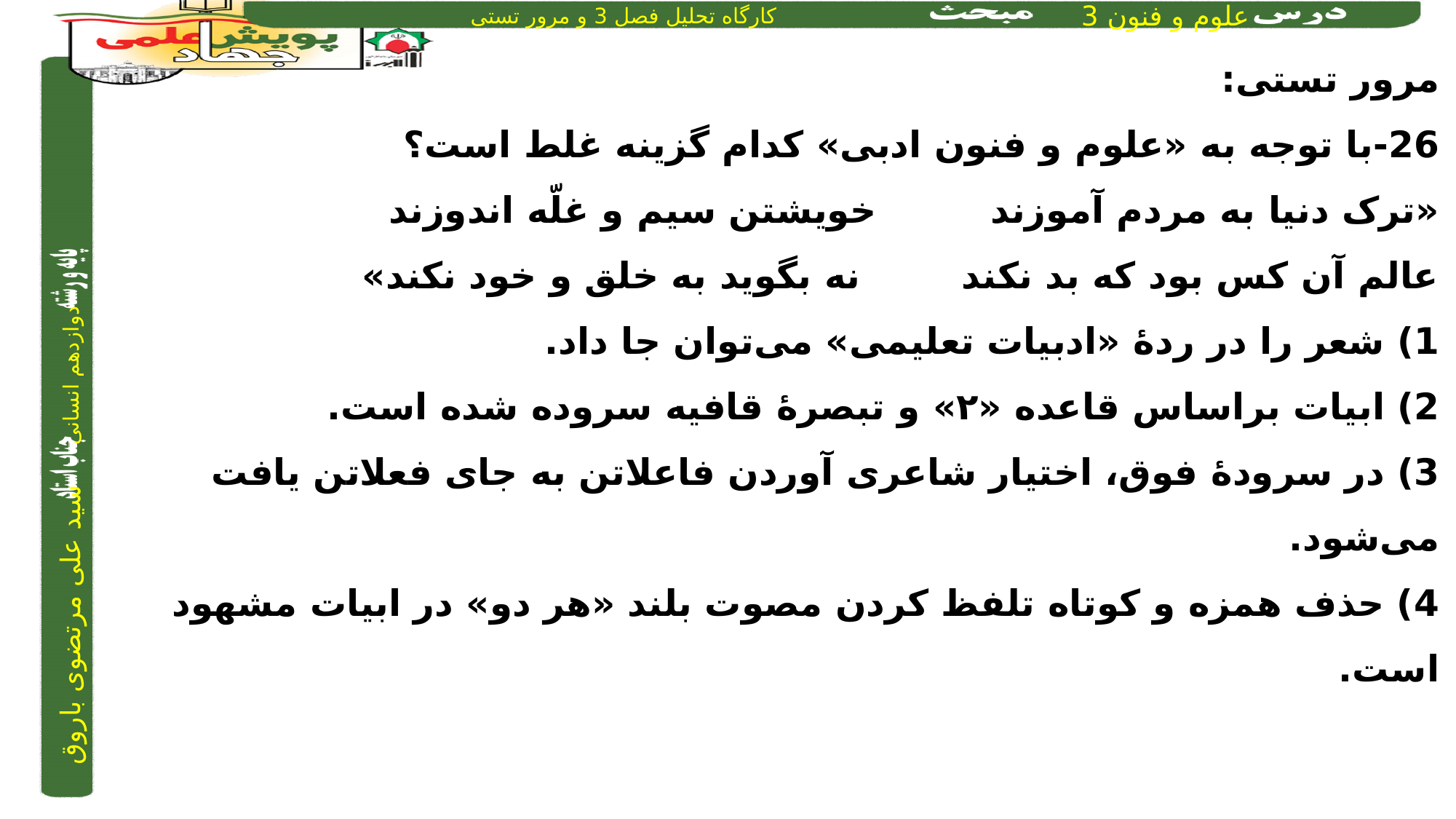

مرور تستی:
26-با توجه به «علوم و فنون ادبی» کدام گزینه غلط است؟
«ترک دنیا به مردم آموزند         خویشتن سیم و غلّه اندوزند
عالم آن کس بود که بد نکند        نه بگوید به خلق و خود نکند»
1) شعر را در ردۀ «ادبیات تعلیمی» می‌توان جا داد.
2) ابیات براساس قاعده «۲» و تبصرۀ قافیه سروده شده است.
3) در سرودۀ فوق، اختیار شاعری آوردن فاعلاتن به جای فعلاتن یافت می‌شود.
4) حذف همزه و کوتاه تلفظ کردن مصوت بلند «هر دو» در ابیات مشهود است.

4